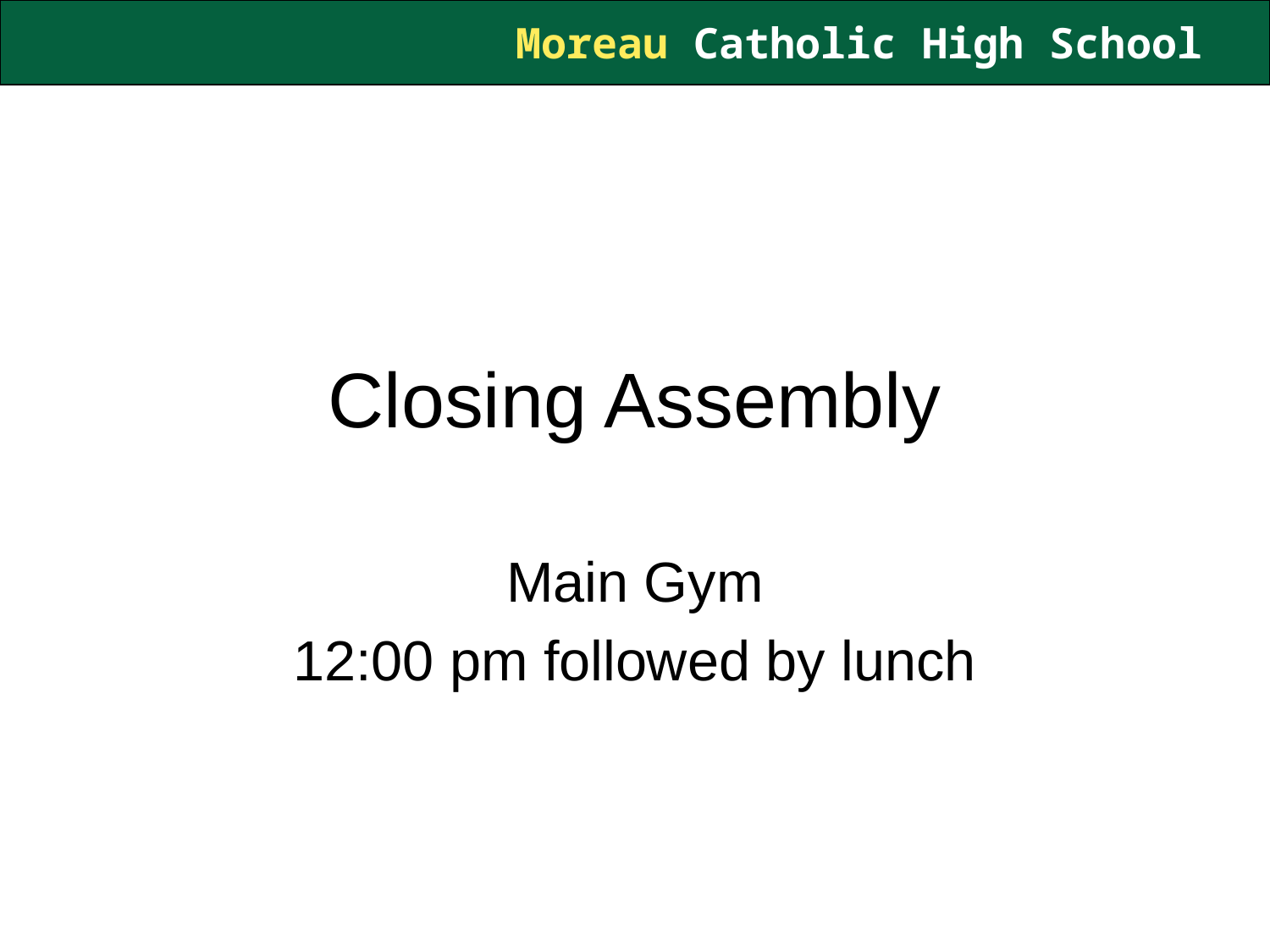

# Closing Assembly
Main Gym
12:00 pm followed by lunch